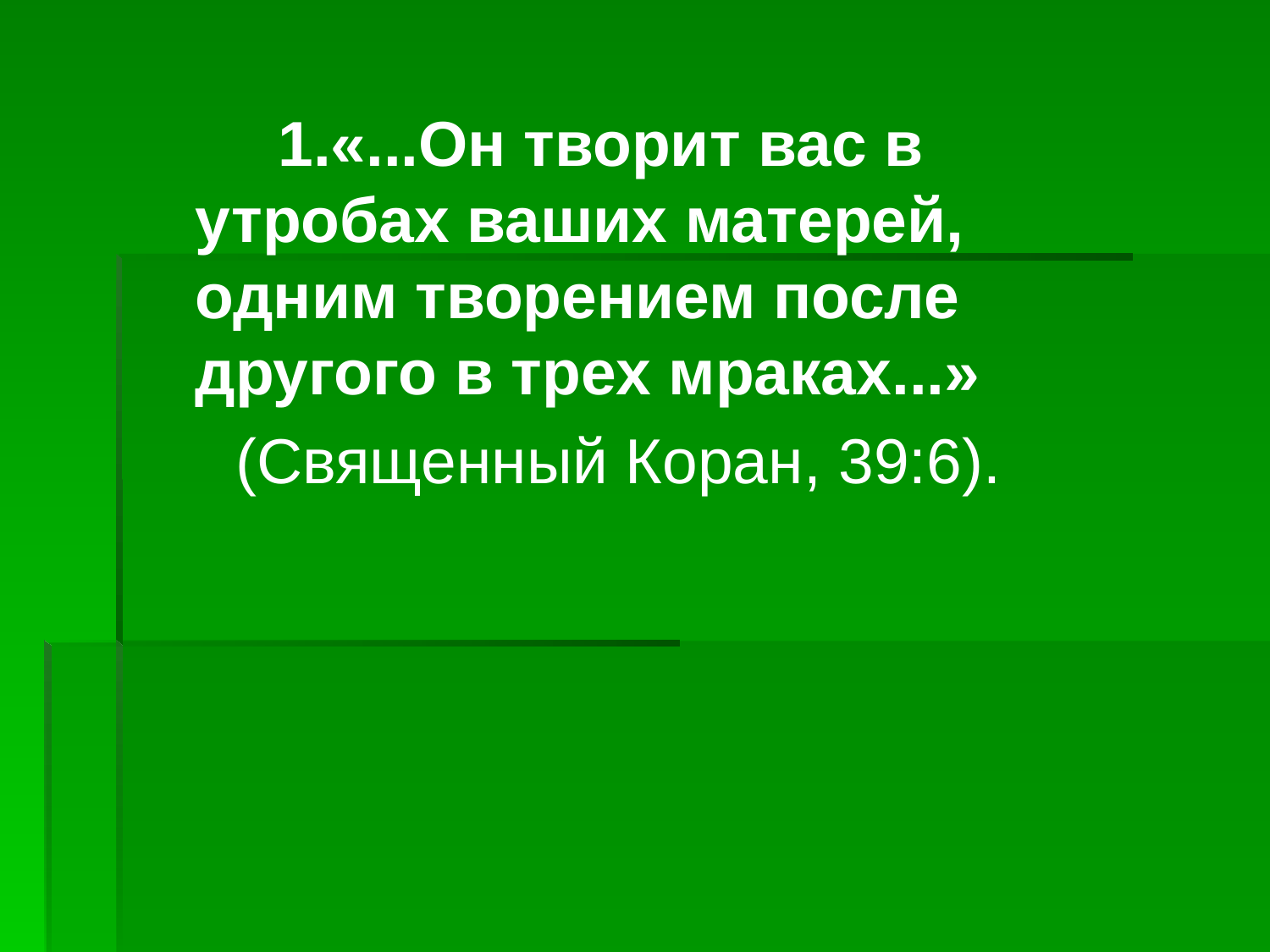

1.«...Он творит вас в утробах ваших матерей, одним творением после другого в трех мраках...»
     (Священный Коран, 39:6).